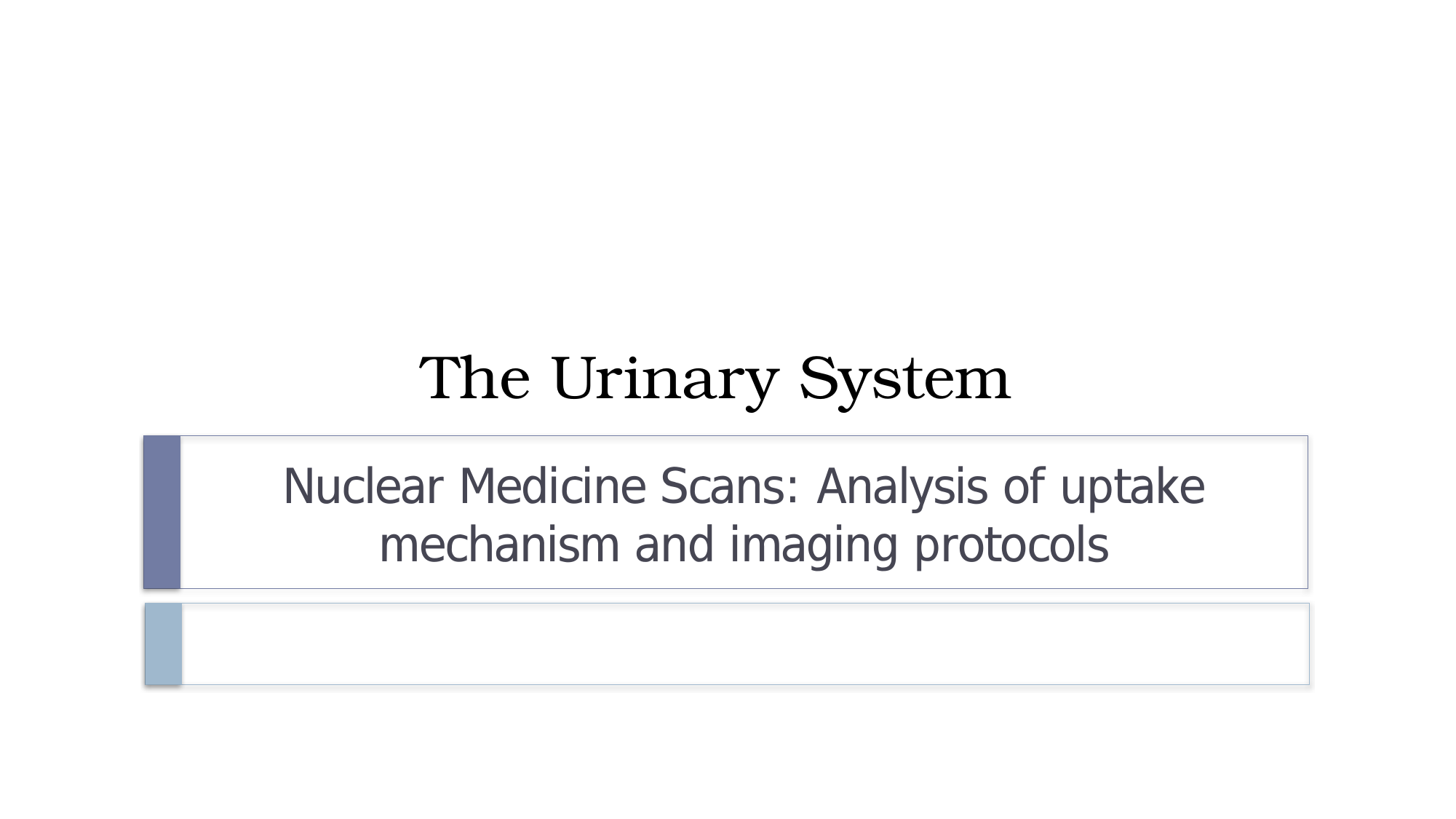

# The Urinary System
Nuclear Medicine Scans: Analysis of uptake mechanism and imaging protocols